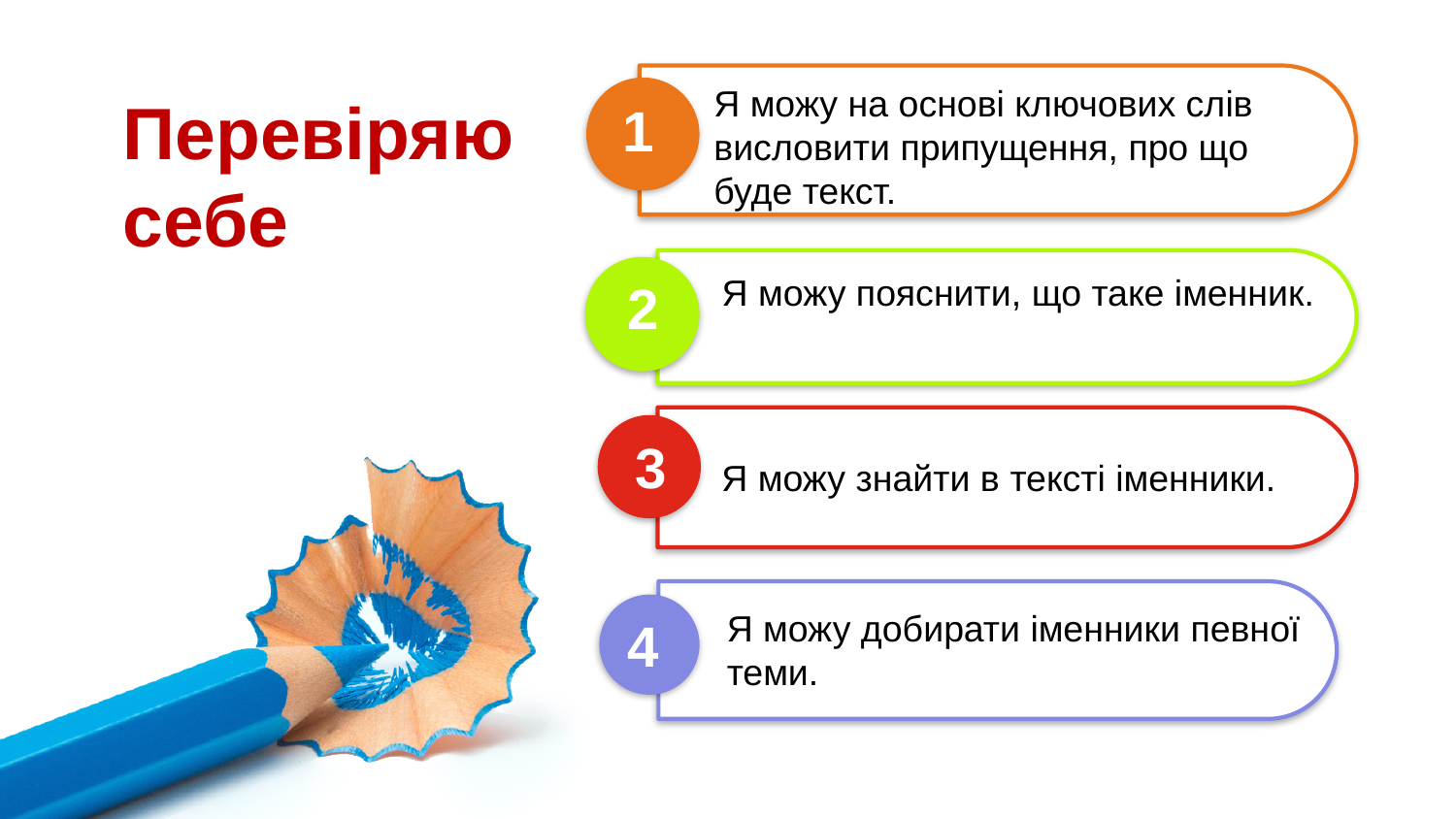

Я можу на основі ключових слів
висловити припущення, про що
буде текст.
Перевіряю себе

1

Я можу пояснити, що таке іменник.
2

3
Я можу знайти в тексті іменники.

Я можу добирати іменники певної теми.
4